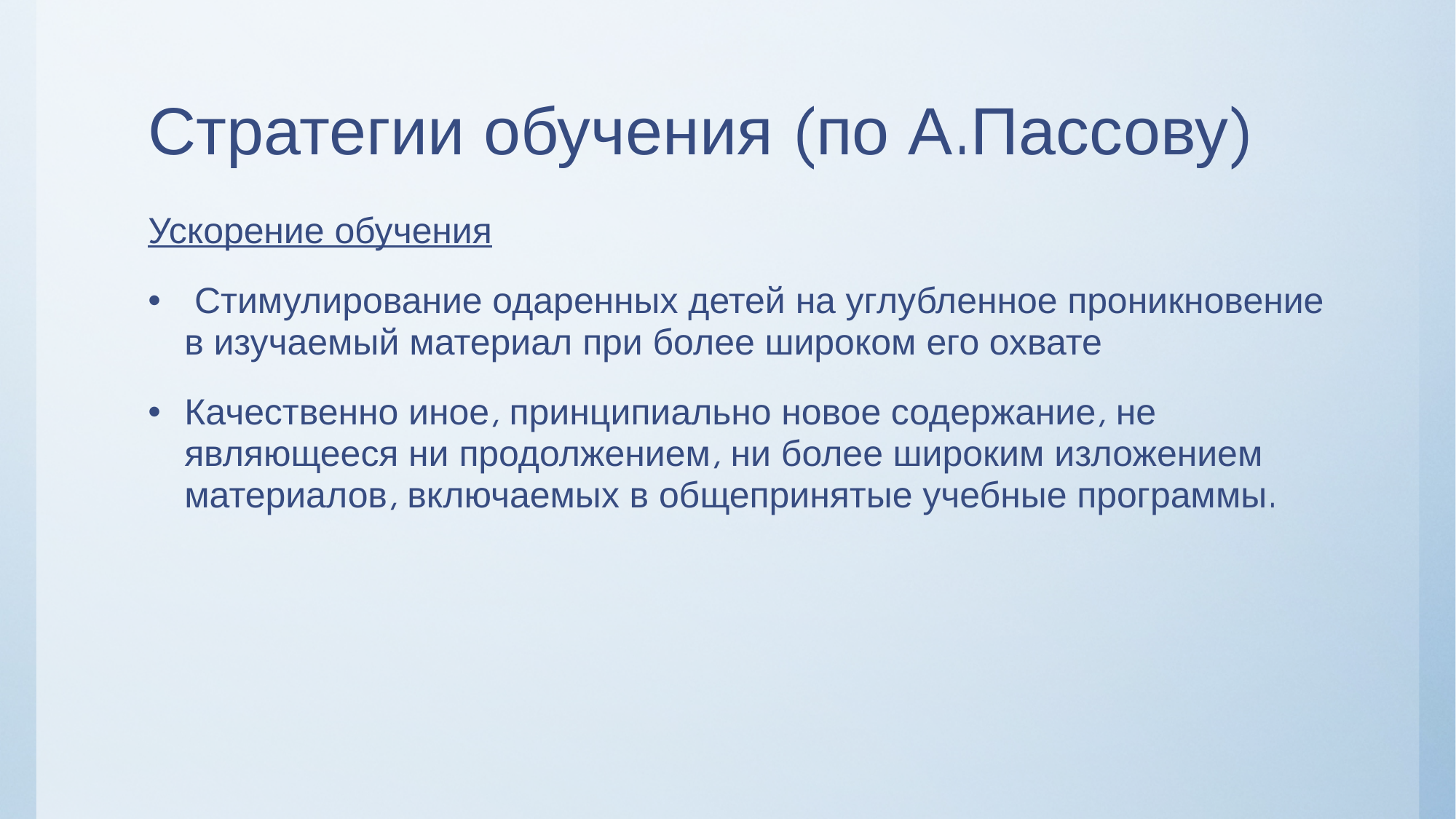

# Стратегии обучения (по А.Пассову)
Ускорение обучения
 Стимулирование одаренных детей на углубленное проникновение в изучаемый материал при более широком его охвате
Качественно иное, принципиально новое содержание, не являющееся ни продолжением, ни более широким изложением материалов, включаемых в общепринятые учебные программы.